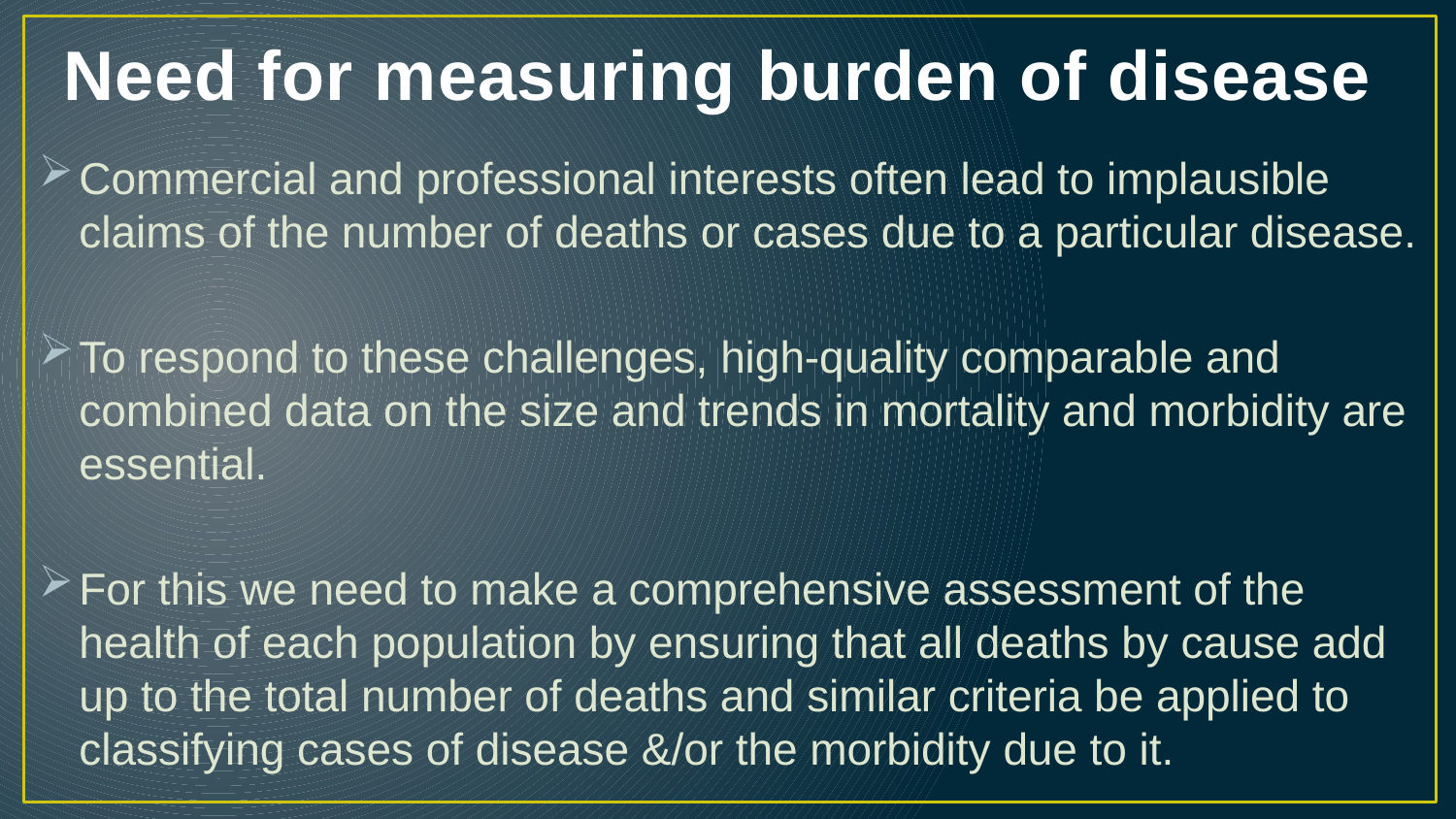

# Need for measuring burden of disease
Commercial and professional interests often lead to implausible claims of the number of deaths or cases due to a particular disease.

To respond to these challenges, high-quality comparable and combined data on the size and trends in mortality and morbidity are essential.

For this we need to make a comprehensive assessment of the health of each population by ensuring that all deaths by cause add up to the total number of deaths and similar criteria be applied to classifying cases of disease &/or the morbidity due to it.